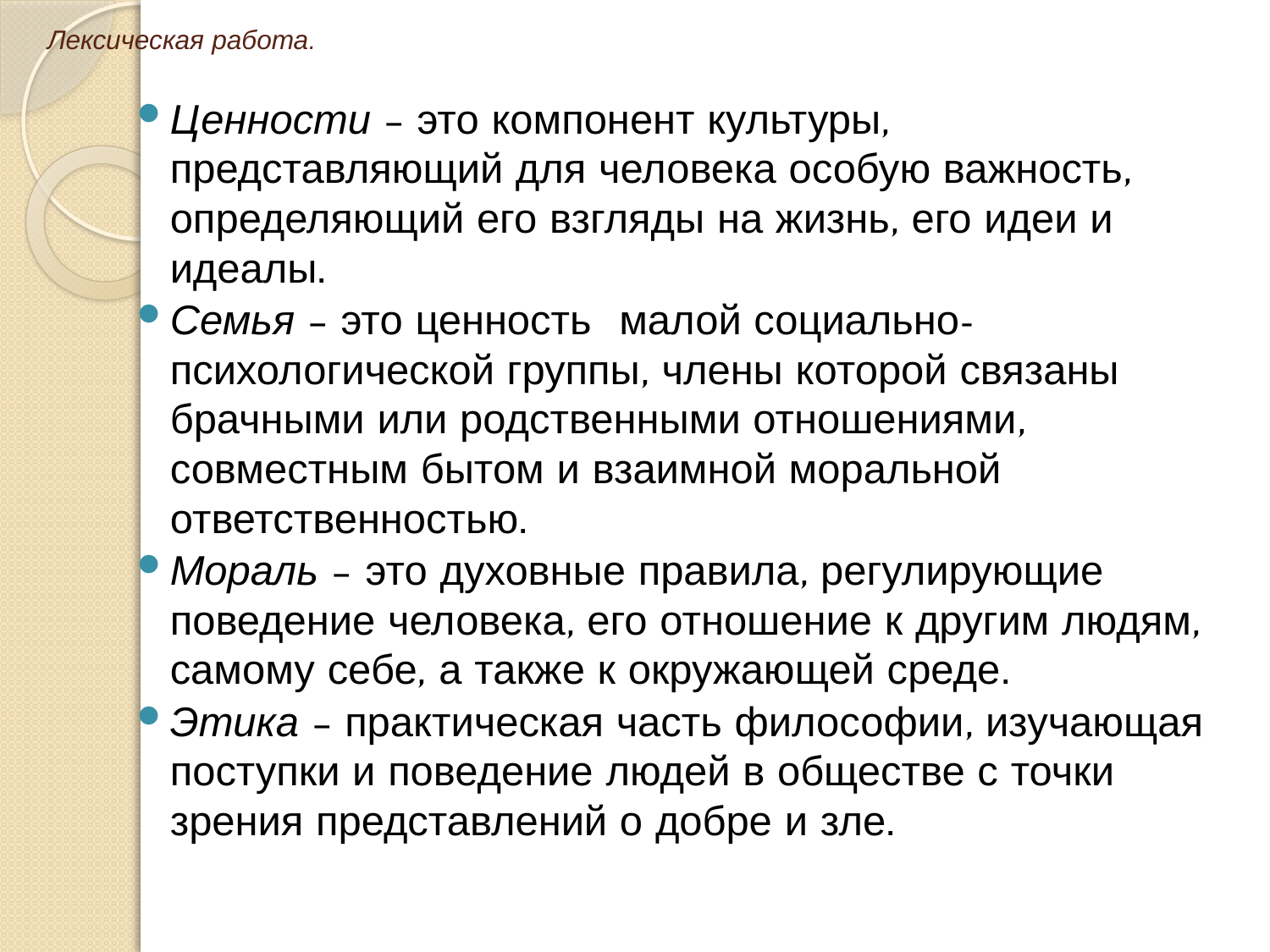

# Лексическая работа.
Ценности – это компонент культуры, представляющий для человека особую важность, определяющий его взгляды на жизнь, его идеи и идеалы.
Семья – это ценность  малой социально-психологической группы, члены которой связаны брачными или родственными отношениями, совместным бытом и взаимной моральной ответственностью.
Мораль – это духовные правила, регулирующие поведение человека, его отношение к другим людям, самому себе, а также к окружающей среде.
Этика – практическая часть философии, изучающая поступки и поведение людей в обществе с точки зрения представлений о добре и зле.